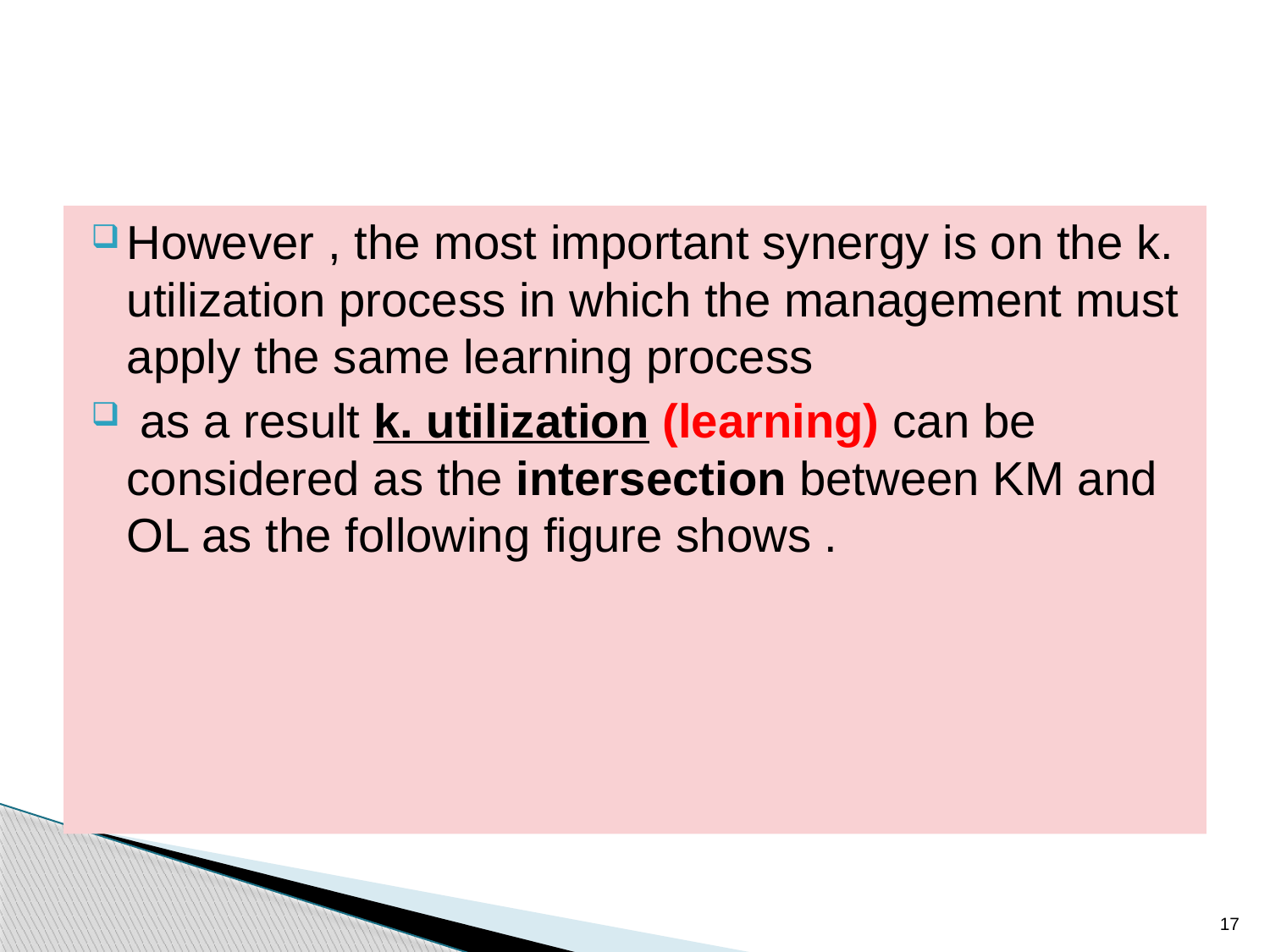

#
However , the most important synergy is on the k. utilization process in which the management must apply the same learning process
 as a result k. utilization (learning) can be considered as the intersection between KM and OL as the following figure shows .
17